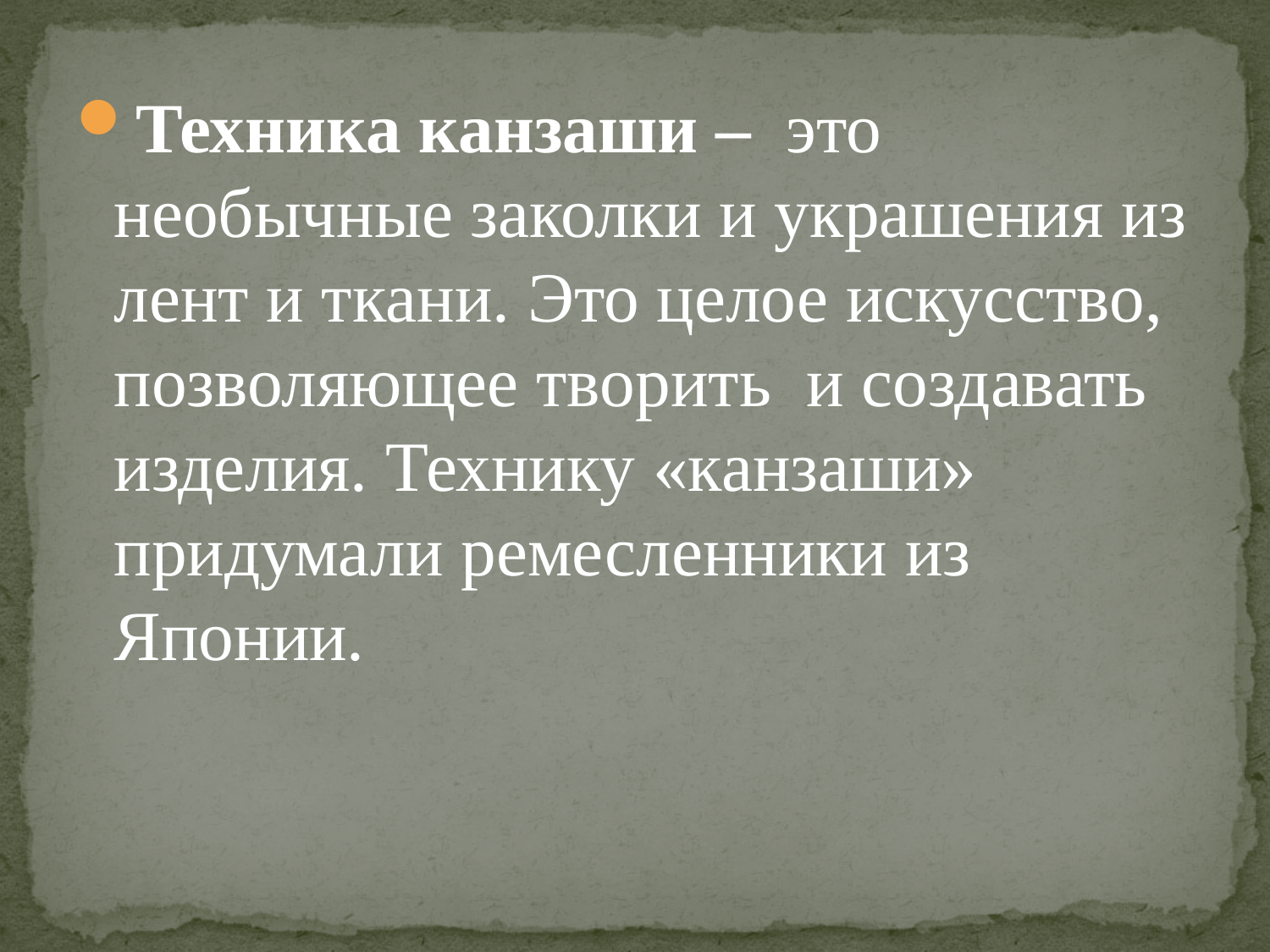

Техника канзаши –  это необычные заколки и украшения из лент и ткани. Это целое искусство, позволяющее творить  и создавать изделия. Технику «канзаши» придумали ремесленники из Японии.